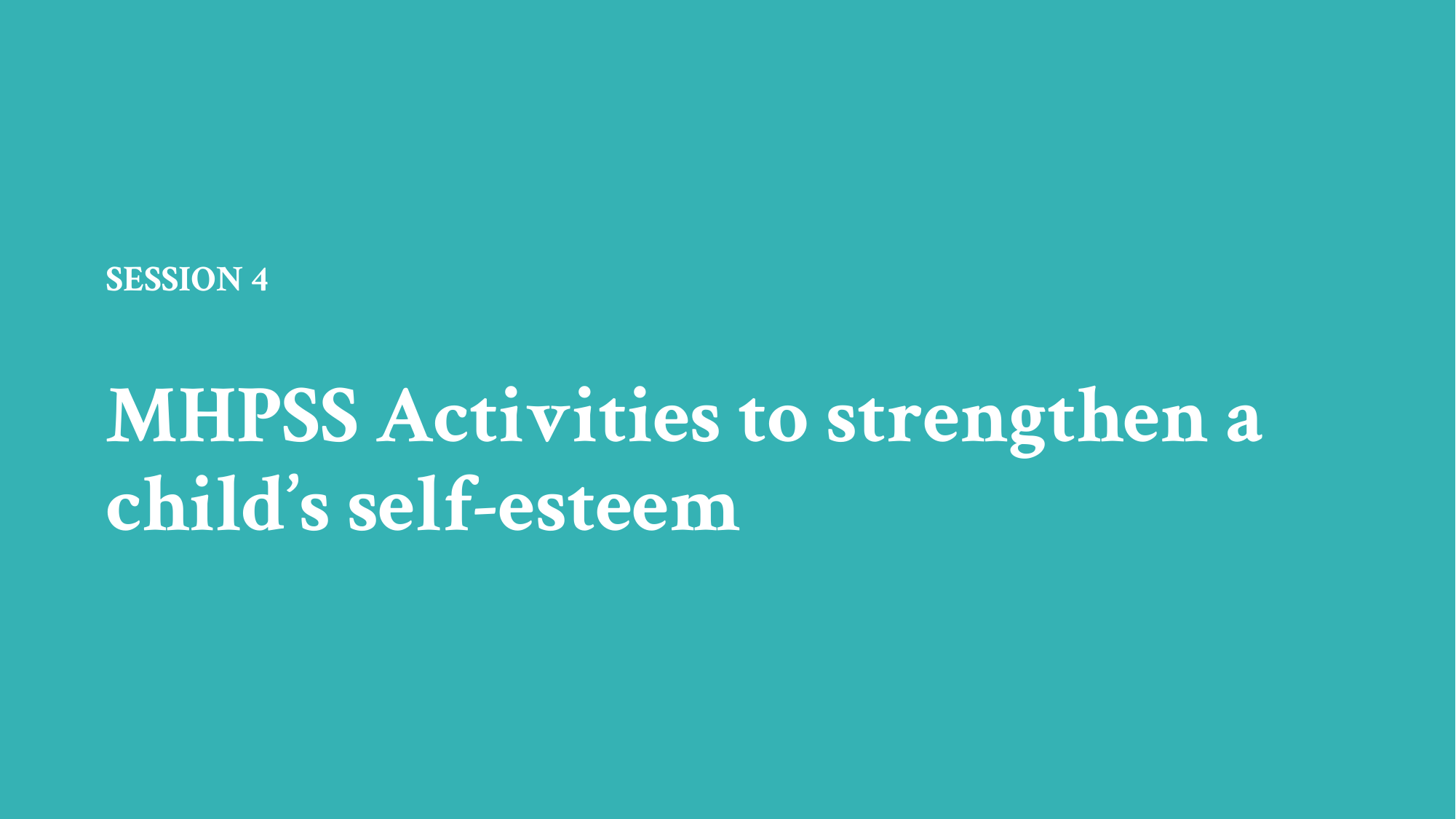

SESSION 4
MHPSS Activities to strengthen a child’s self-esteem